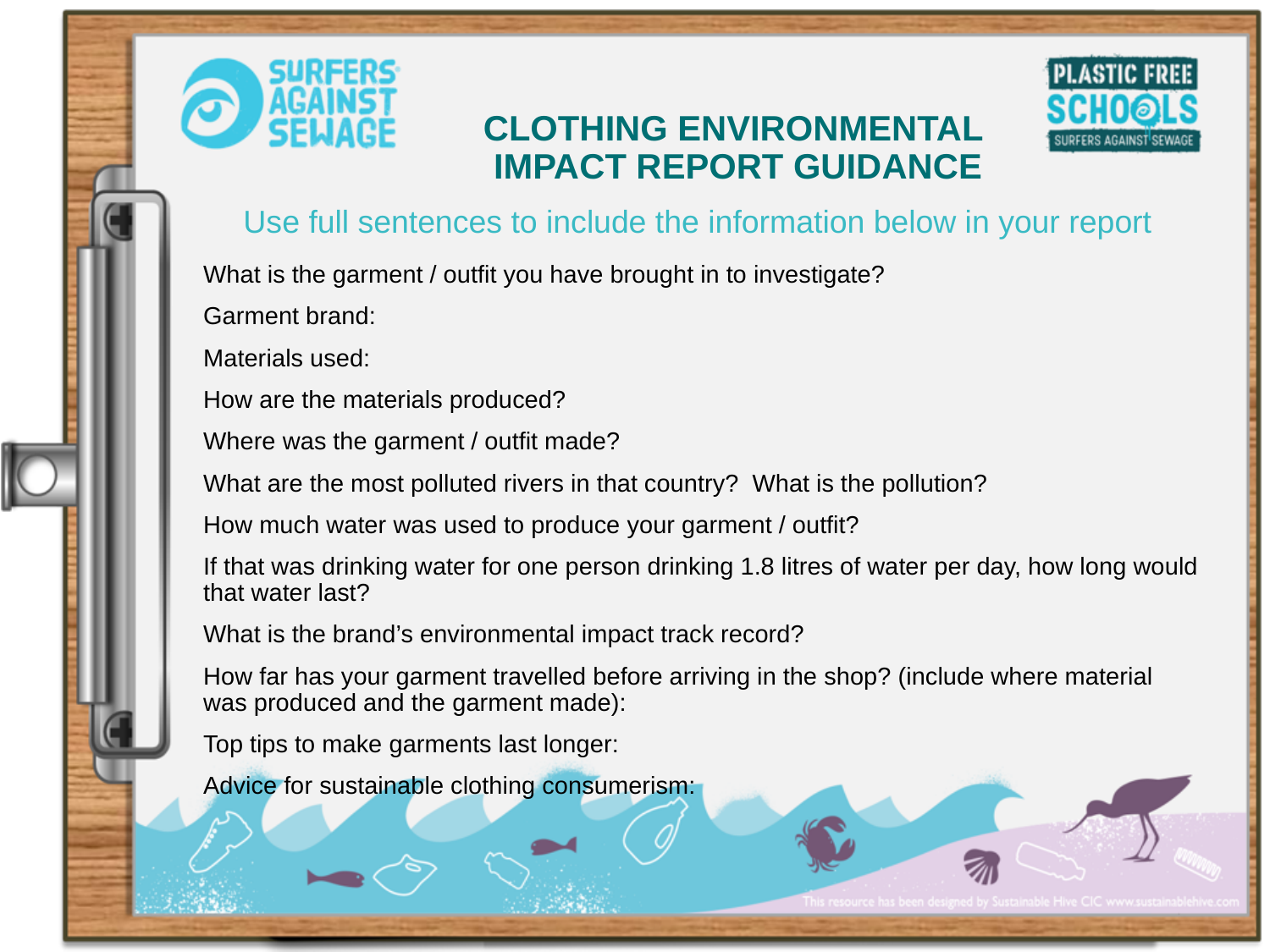

# CLOTHING ENVIRONMENTAL IMPACT REPORT GUIDANCE

Use full sentences to include the information below in your report

What is the garment / outfit you have brought in to investigate?
Garment brand:
Materials used:
How are the materials produced?
Where was the garment / outfit made?
What are the most polluted rivers in that country?  What is the pollution?
How much water was used to produce your garment / outfit?
If that was drinking water for one person drinking 1.8 litres of water per day, how long would that water last?
What is the brand’s environmental impact track record?
How far has your garment travelled before arriving in the shop? (include where material was produced and the garment made):
Top tips to make garments last longer:
Advice for sustainable clothing consumerism: